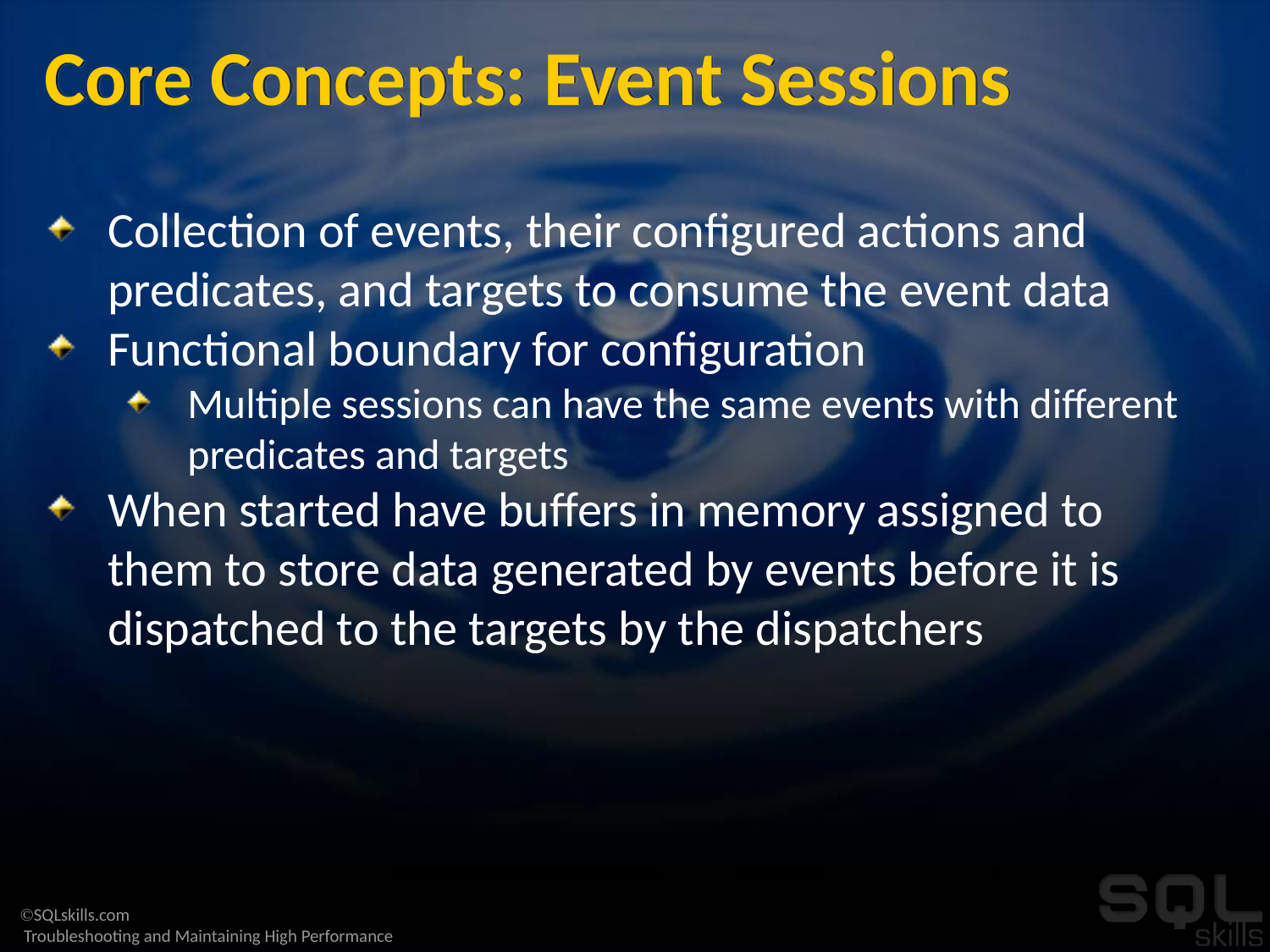

# Core Concepts: Event Sessions
Collection of events, their configured actions and predicates, and targets to consume the event data
Functional boundary for configuration
Multiple sessions can have the same events with different predicates and targets
When started have buffers in memory assigned to them to store data generated by events before it is dispatched to the targets by the dispatchers